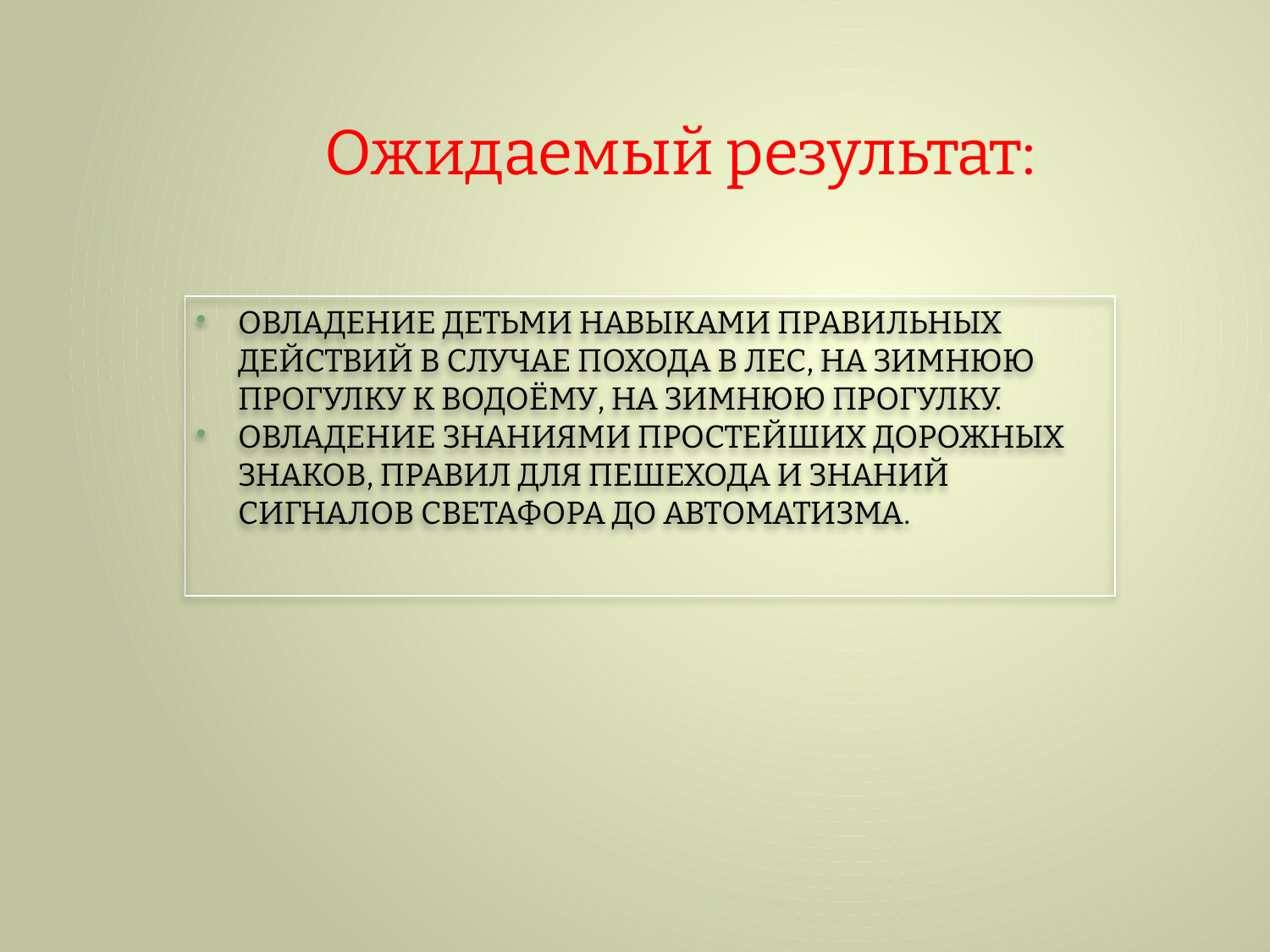

# Ожидаемый результат:
ОВЛАДЕНИЕ ДЕТЬМИ НАВЫКАМИ ПРАВИЛЬНЫХ ДЕЙСТВИЙ В СЛУЧАЕ ПОХОДА В ЛЕС, НА ЗИМНЮЮ ПРОГУЛКУ К ВОДОЁМУ, НА ЗИМНЮЮ ПРОГУЛКУ.
ОВЛАДЕНИЕ ЗНАНИЯМИ ПРОСТЕЙШИХ ДОРОЖНЫХ ЗНАКОВ, ПРАВИЛ ДЛЯ ПЕШЕХОДА И ЗНАНИЙ СИГНАЛОВ СВЕТАФОРА ДО АВТОМАТИЗМА.